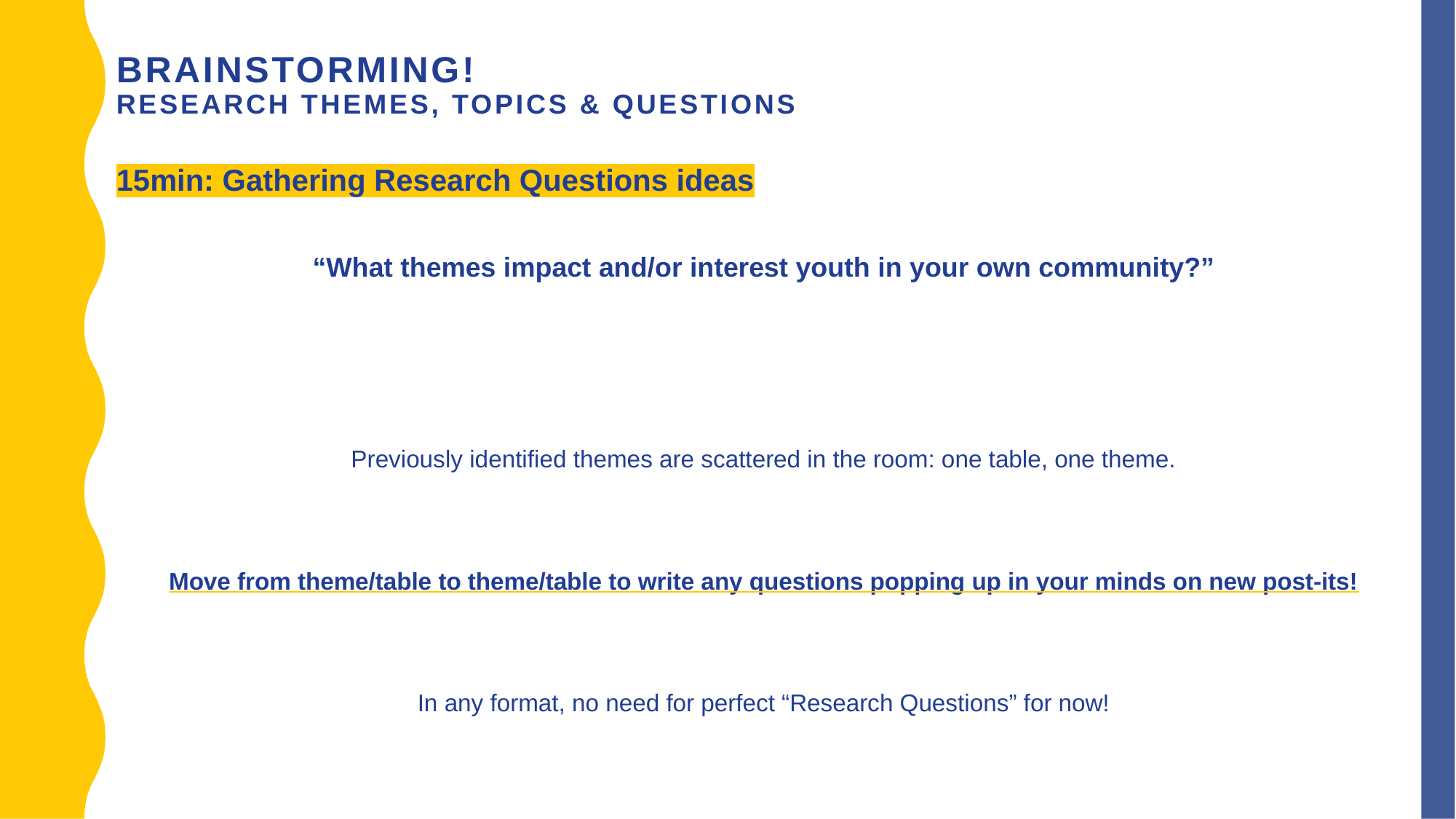

Brainstorming!
Research Themes, Topics & questions
15min: Gathering Research Questions ideas
“What themes impact and/or interest youth in your own community?”

Previously identified themes are scattered in the room: one table, one theme.

Move from theme/table to theme/table to write any questions popping up in your minds on new post-its!

In any format, no need for perfect “Research Questions” for now!